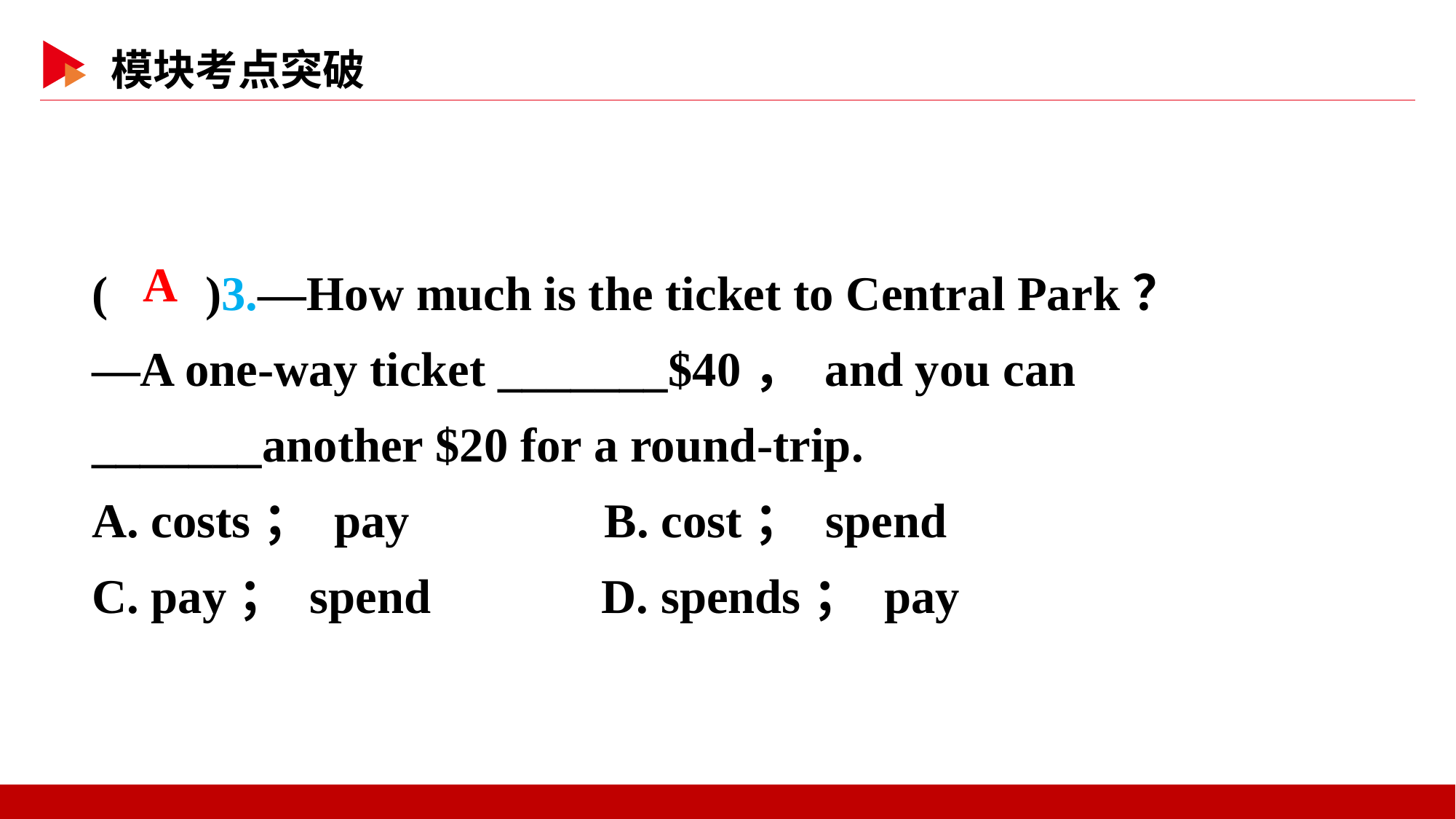

(        )3.—How much is the ticket to Central Park？
—A one-way ticket _______$40， and you can _______another $20 for a round-trip.
A. costs； pay                B. cost； spend
C. pay； spend              D. spends； pay
   A